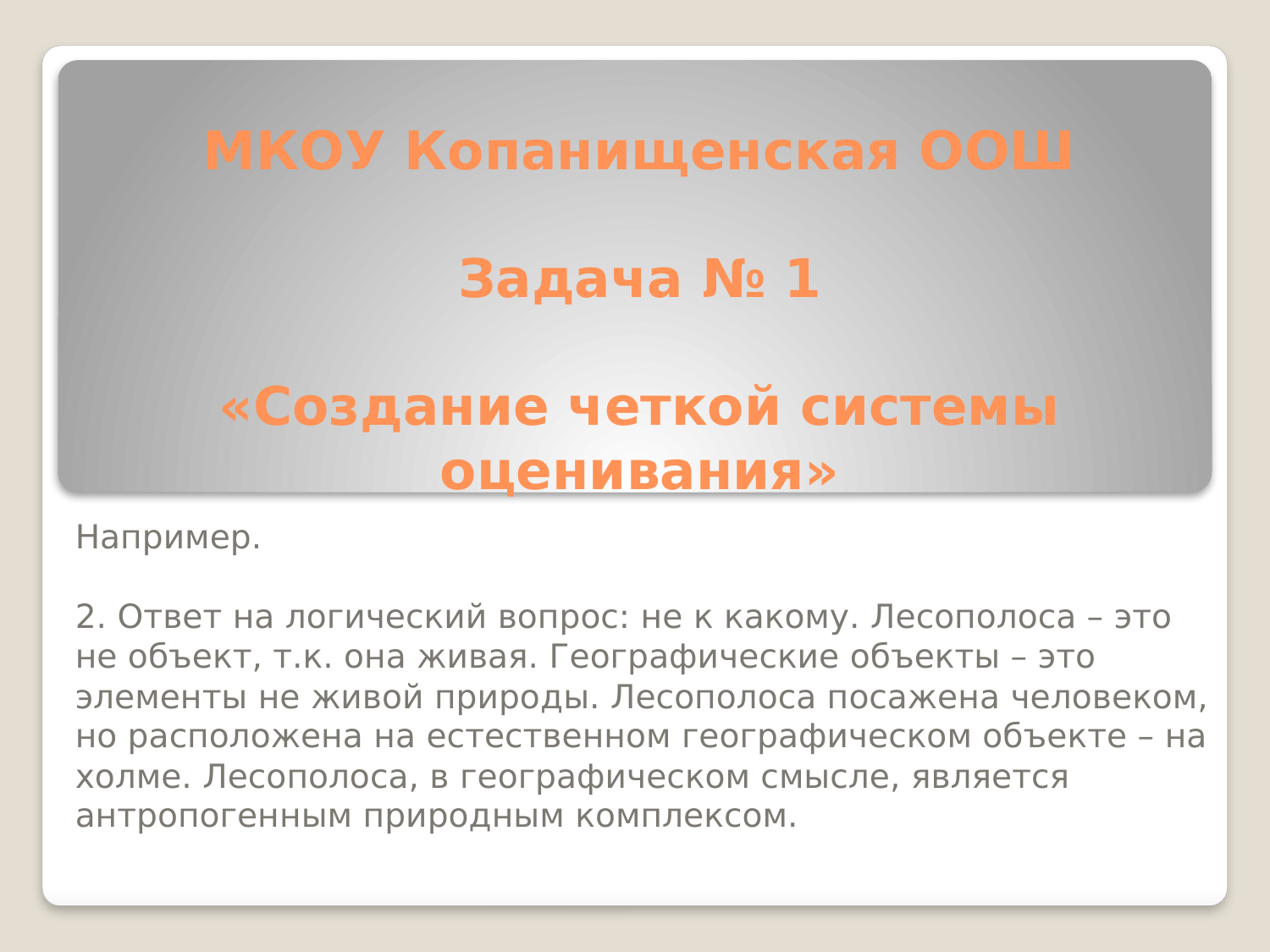

# МКОУ Копанищенская ООШ Задача № 1 «Создание четкой системы оценивания»
Например.

2. Ответ на логический вопрос: не к какому. Лесополоса – это не объект, т.к. она живая. Географические объекты – это элементы не живой природы. Лесополоса посажена человеком, но расположена на естественном географическом объекте – на холме. Лесополоса, в географическом смысле, является антропогенным природным комплексом.